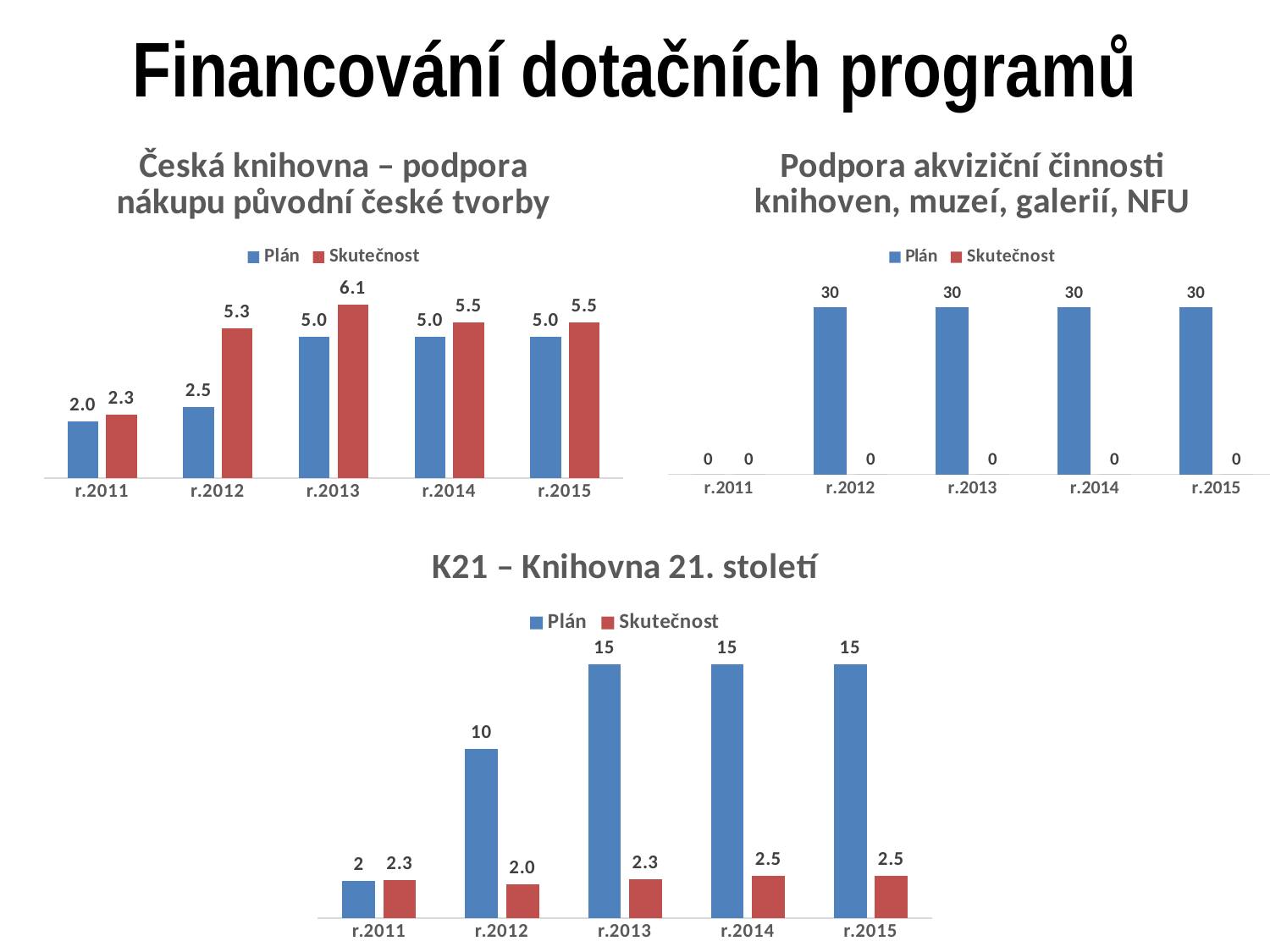

# Financování dotačních programů

### Chart: Česká knihovna – podpora nákupu původní české tvorby

| Category | Plán | Skutečnost |
|---|---|---|
| r.2011 | 2.0 | 2.25 |
| r.2012 | 2.5 | 5.29 |
| r.2013 | 5.0 | 6.132 |
| r.2014 | 5.0 | 5.5 |
| r.2015 | 5.0 | 5.5 |

### Chart: Podpora akviziční činnosti knihoven, muzeí, galerií, NFU

| Category | Plán | Skutečnost |
|---|---|---|
| r.2011 | 0.0 | 0.0 |
| r.2012 | 30.0 | 0.0 |
| r.2013 | 30.0 | 0.0 |
| r.2014 | 30.0 | 0.0 |
| r.2015 | 30.0 | 0.0 |

### Chart: K21 – Knihovna 21. století

| Category | Plán | Skutečnost |
|---|---|---|
| r.2011 | 2.2 | 2.2549 |
| r.2012 | 10.0 | 2.0 |
| r.2013 | 15.0 | 2.3 |
| r.2014 | 15.0 | 2.5 |
| r.2015 | 15.0 | 2.5 |